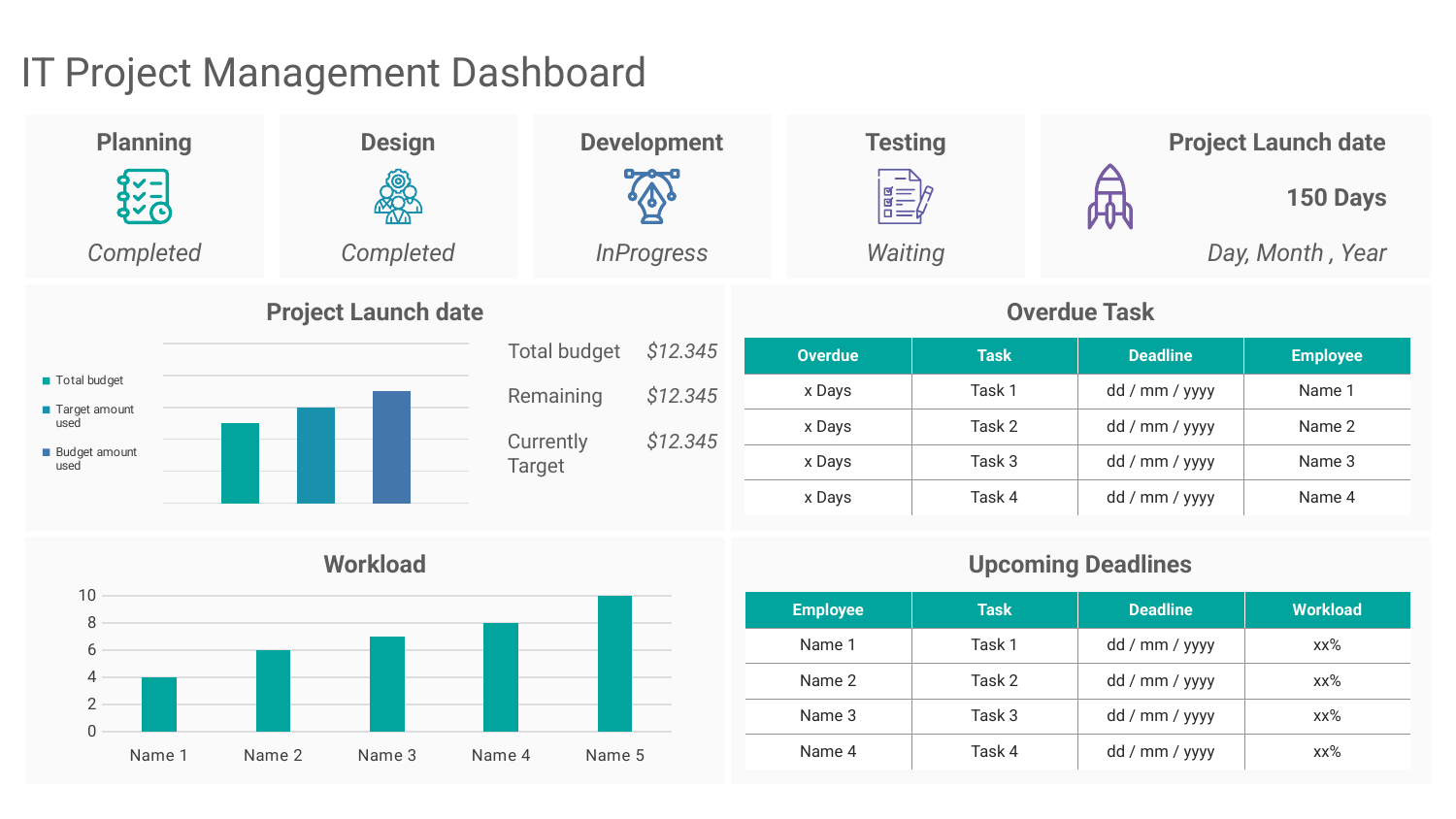

# IT Project Management Dashboard

Planning
Design
Development
Testing
Project Launch date

150 Days
Completed
Completed
InProgress
Waiting
Day, Month , Year

Project Launch date
Overdue Task

### Chart

| Category | Total budget | Target amount used | Budget amount used |
|---|---|---|---|
| Cat 1 | 50.0 | 60.0 | 70.0 |
| Overdue | Task | Deadline | Employee |
| --- | --- | --- | --- |
| x Days | Task 1 | dd / mm / yyyy | Name 1 |
| x Days | Task 2 | dd / mm / yyyy | Name 2 |
| x Days | Task 3 | dd / mm / yyyy | Name 3 |
| x Days | Task 4 | dd / mm / yyyy | Name 4 |
Total budget
$12.345
Remaining
$12.345
Currently
Target
$12.345

Workload
Upcoming Deadlines

### Chart

| Category | Column1 |
|---|---|
| Name 1 | 4.0 |
| Name 2 | 6.0 |
| Name 3 | 7.0 |
| Name 4 | 8.0 |
| Name 5 | 10.0 |
| Employee | Task | Deadline | Workload |
| --- | --- | --- | --- |
| Name 1 | Task 1 | dd / mm / yyyy | xx% |
| Name 2 | Task 2 | dd / mm / yyyy | xx% |
| Name 3 | Task 3 | dd / mm / yyyy | xx% |
| Name 4 | Task 4 | dd / mm / yyyy | xx% |